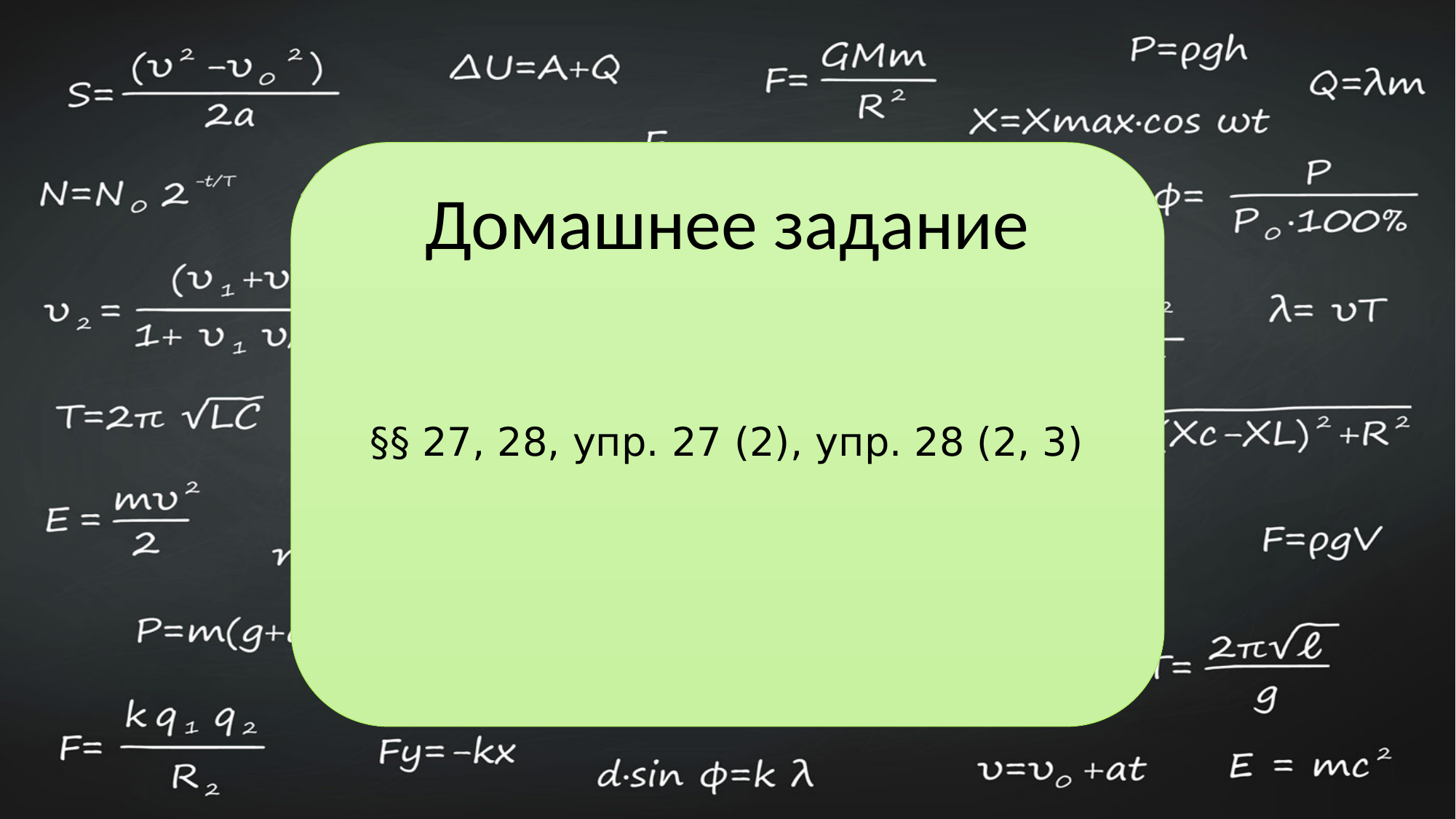

Домашнее задание

§§ 27, 28, упр. 27 (2), упр. 28 (2, 3)